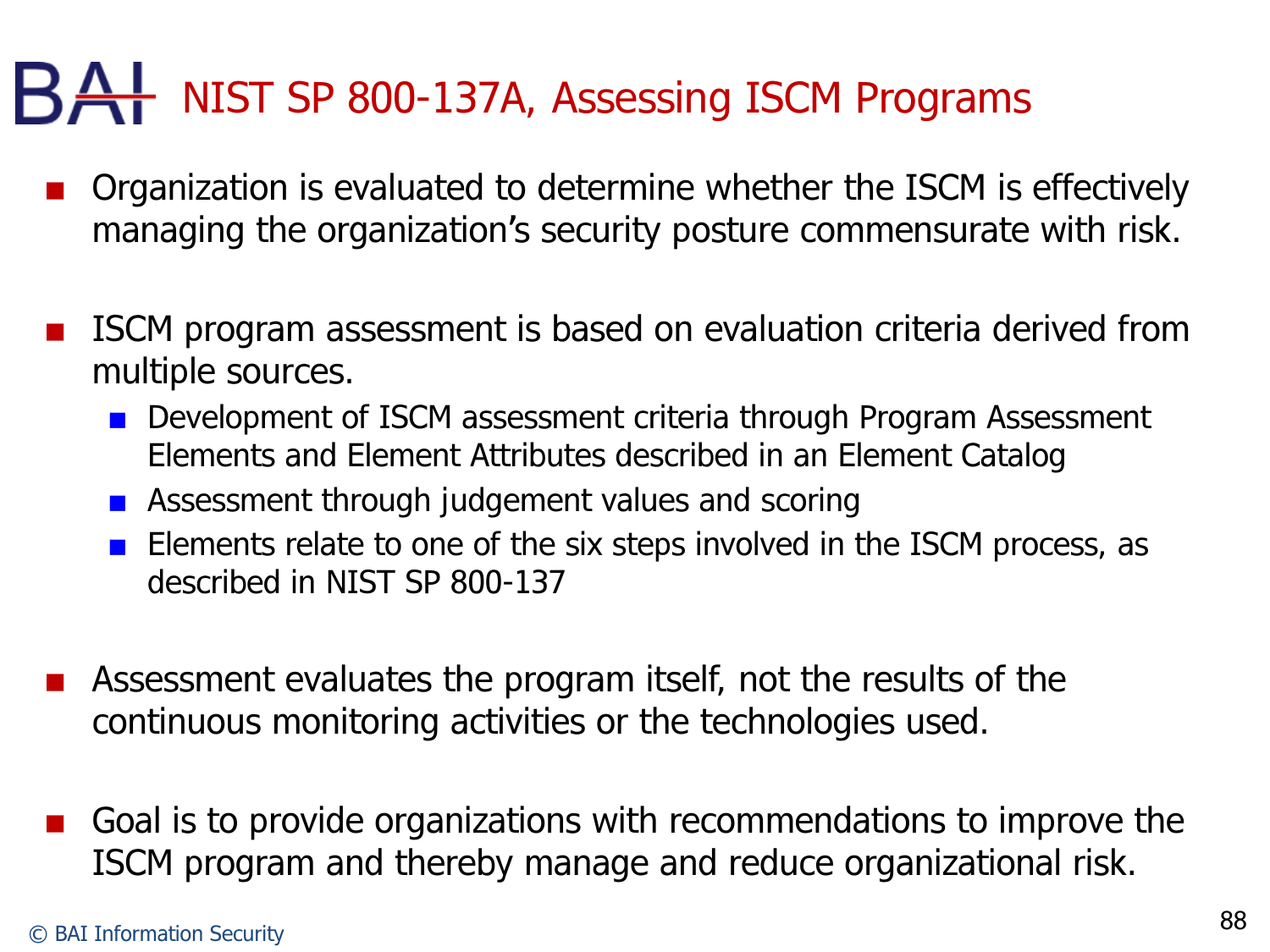

# NIST SP 800-137A, Assessing ISCM Programs
Organization is evaluated to determine whether the ISCM is effectively managing the organization’s security posture commensurate with risk.

ISCM program assessment is based on evaluation criteria derived from multiple sources.
Development of ISCM assessment criteria through Program Assessment Elements and Element Attributes described in an Element Catalog
Assessment through judgement values and scoring
Elements relate to one of the six steps involved in the ISCM process, as described in NIST SP 800-137

Assessment evaluates the program itself, not the results of the continuous monitoring activities or the technologies used.

Goal is to provide organizations with recommendations to improve the ISCM program and thereby manage and reduce organizational risk.